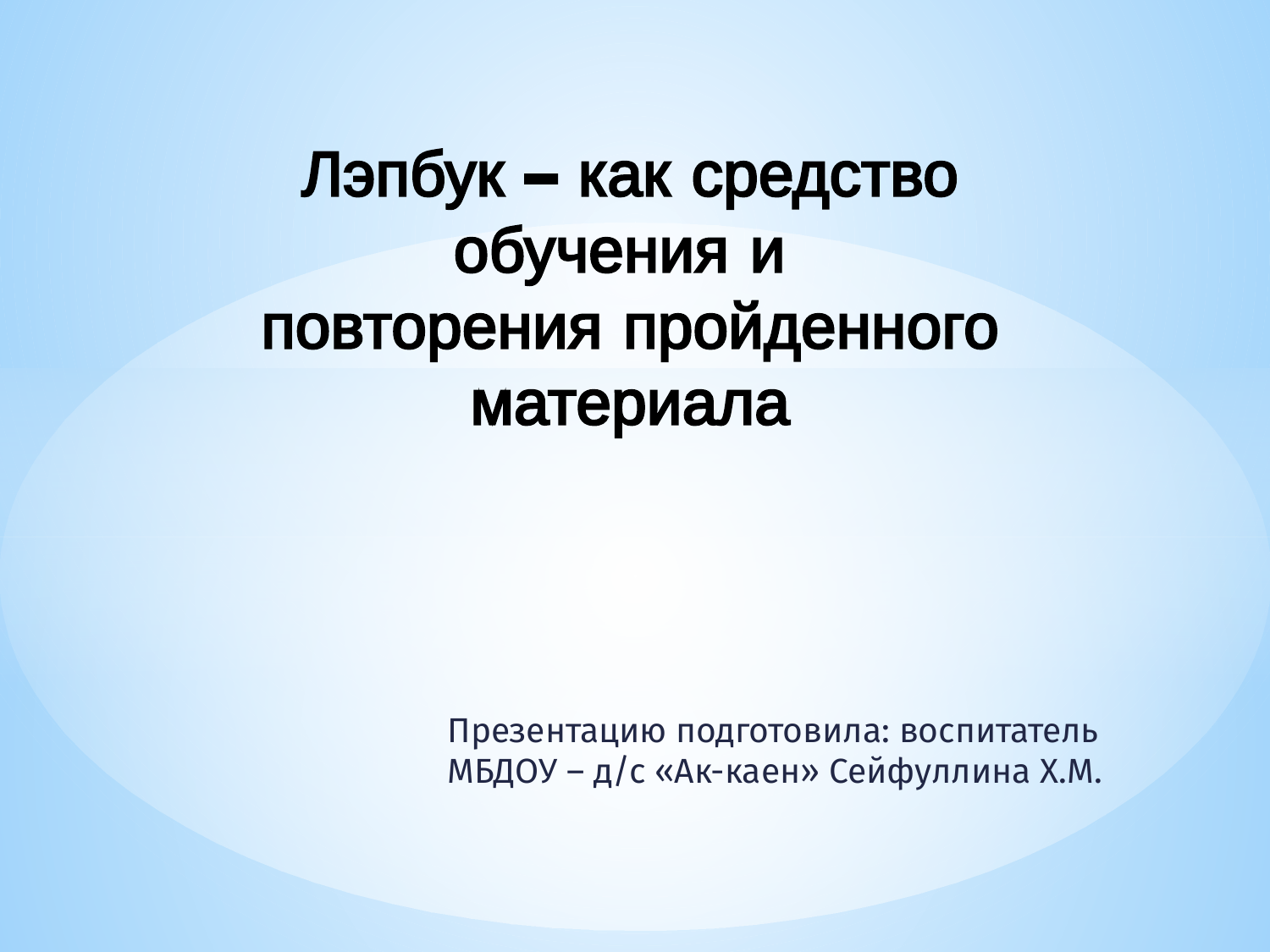

# Лэпбук – как средство обучения и повторения пройденного материала
Презентацию подготовила: воспитатель МБДОУ – д/с «Ак-каен» Сейфуллина Х.М.